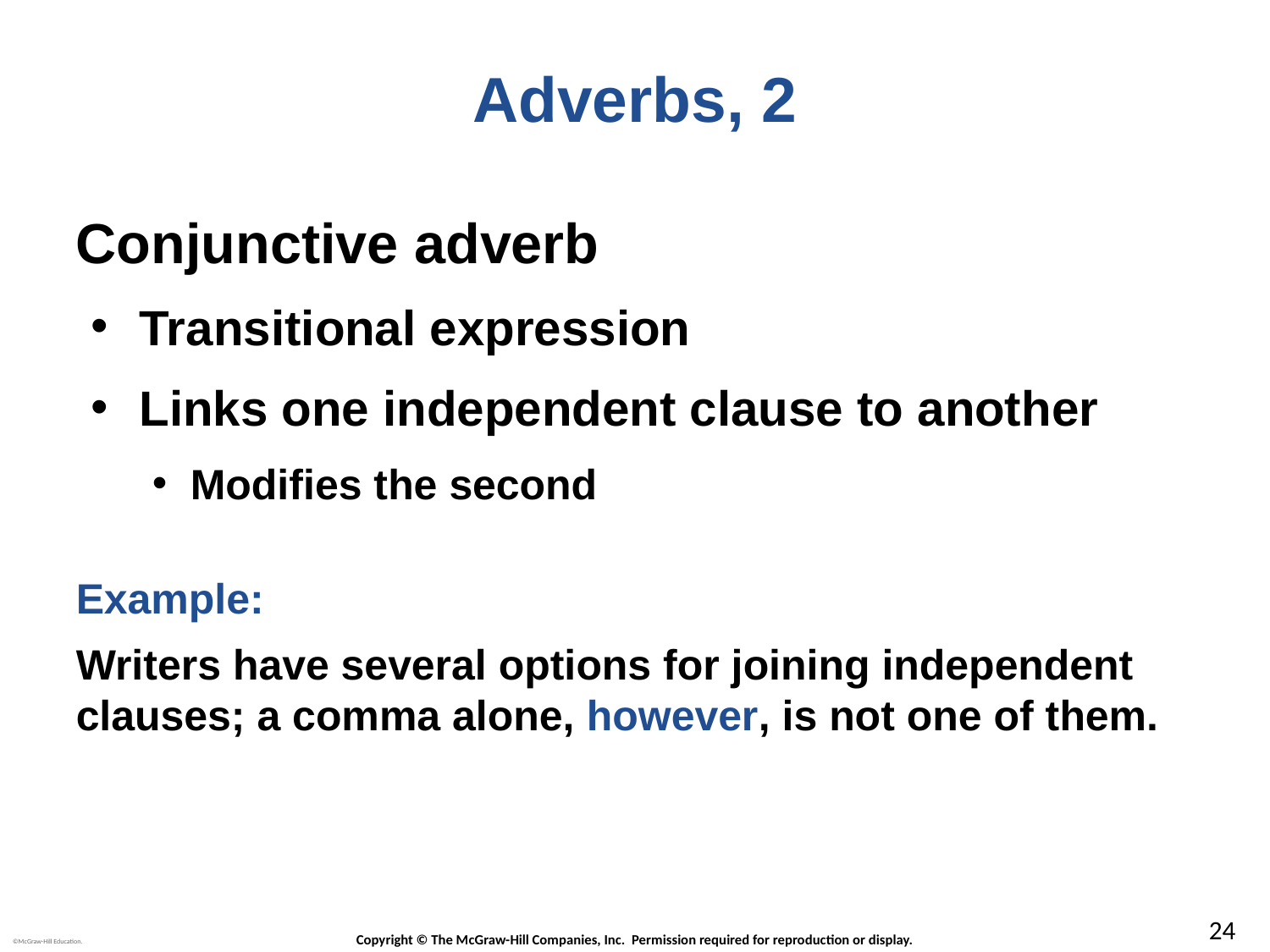

# Adverbs, 2
Conjunctive adverb
Transitional expression
Links one independent clause to another
Modifies the second
Example:
Writers have several options for joining independent clauses; a comma alone, however, is not one of them.